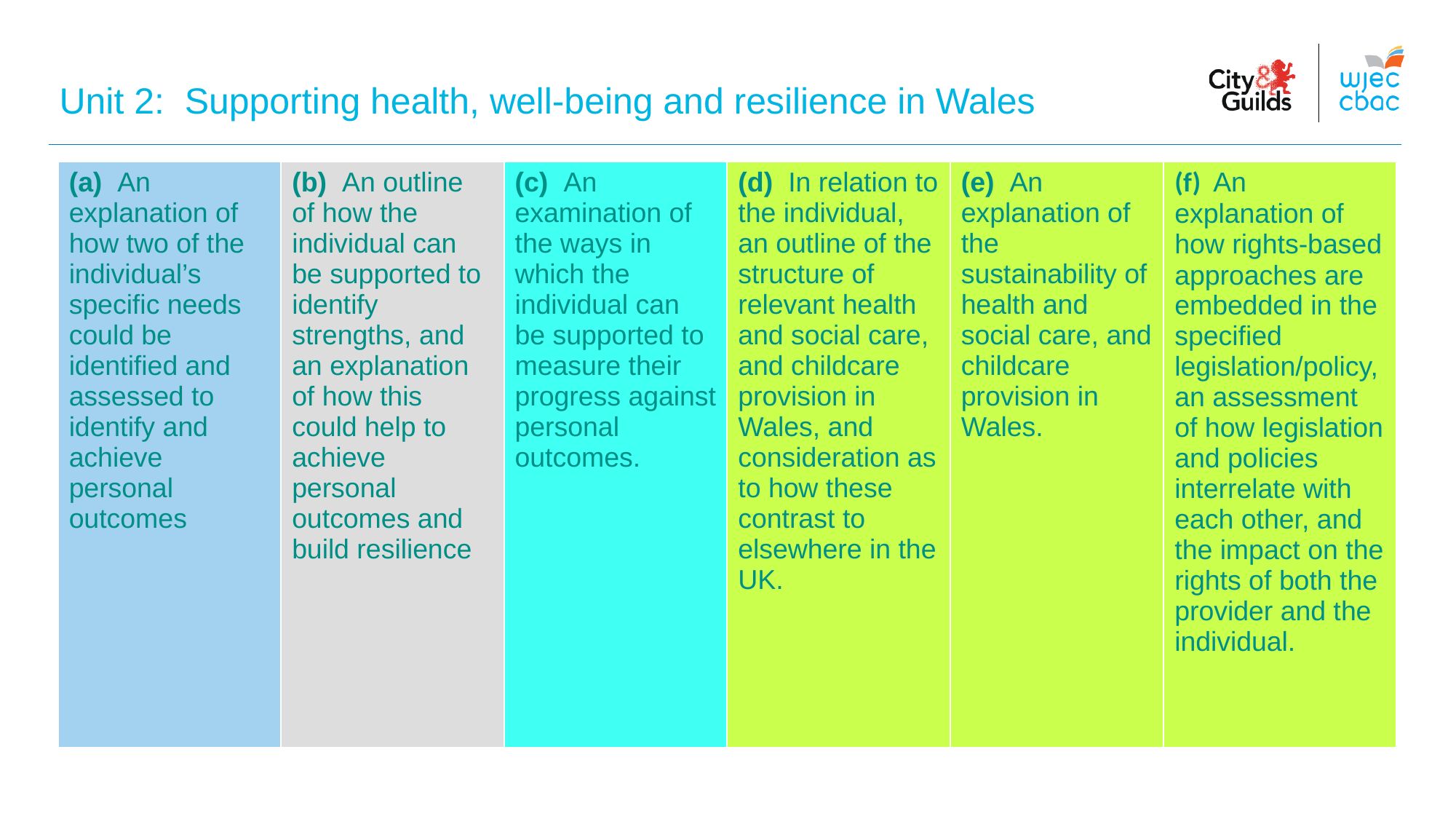

Unit 2:  Supporting health, well-being and resilience in Wales
| (a)  An explanation of how two of the individual’s specific needs could be identified and assessed to identify and achieve personal outcomes | (b)  An outline of how the individual can be supported to identify strengths, and an explanation of how this could help to achieve personal outcomes and build resilience | (c) An examination of the ways in which the individual can be supported to measure their progress against personal outcomes. | (d)  In relation to the individual, an outline of the structure of relevant health and social care, and childcare provision in Wales, and consideration as to how these contrast to elsewhere in the UK. | (e) An explanation of the sustainability of health and social care, and childcare provision in Wales. | (f) An explanation of how rights-based approaches are embedded in the specified legislation/policy, an assessment of how legislation and policies interrelate with each other, and the impact on the rights of both the provider and the individual. |
| --- | --- | --- | --- | --- | --- |